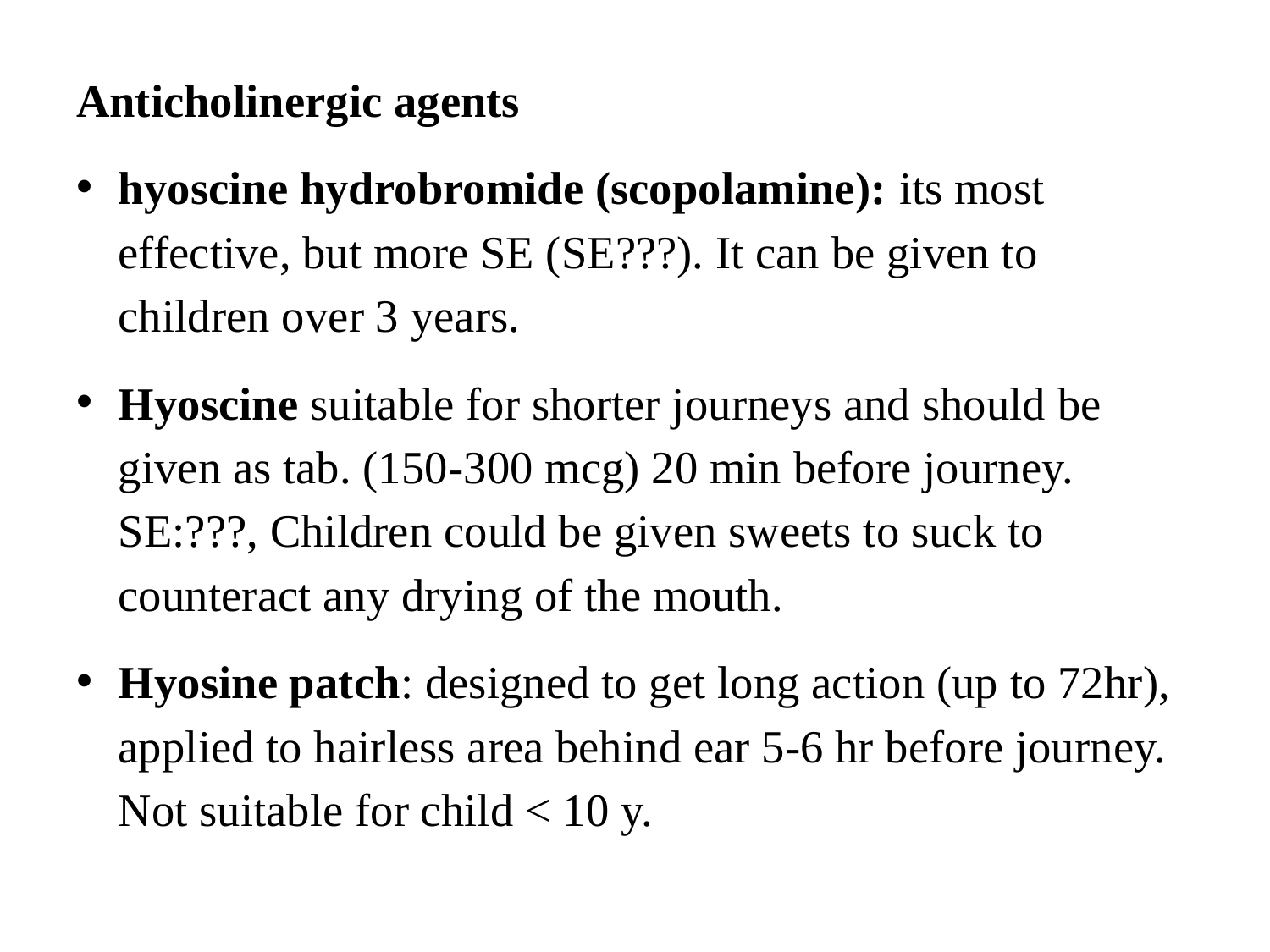

Anticholinergic agents
hyoscine hydrobromide (scopolamine): its most effective, but more SE (SE???). It can be given to children over 3 years.
Hyoscine suitable for shorter journeys and should be given as tab. (150-300 mcg) 20 min before journey. SE:???, Children could be given sweets to suck to counteract any drying of the mouth.
Hyosine patch: designed to get long action (up to 72hr), applied to hairless area behind ear 5-6 hr before journey. Not suitable for child < 10 y.